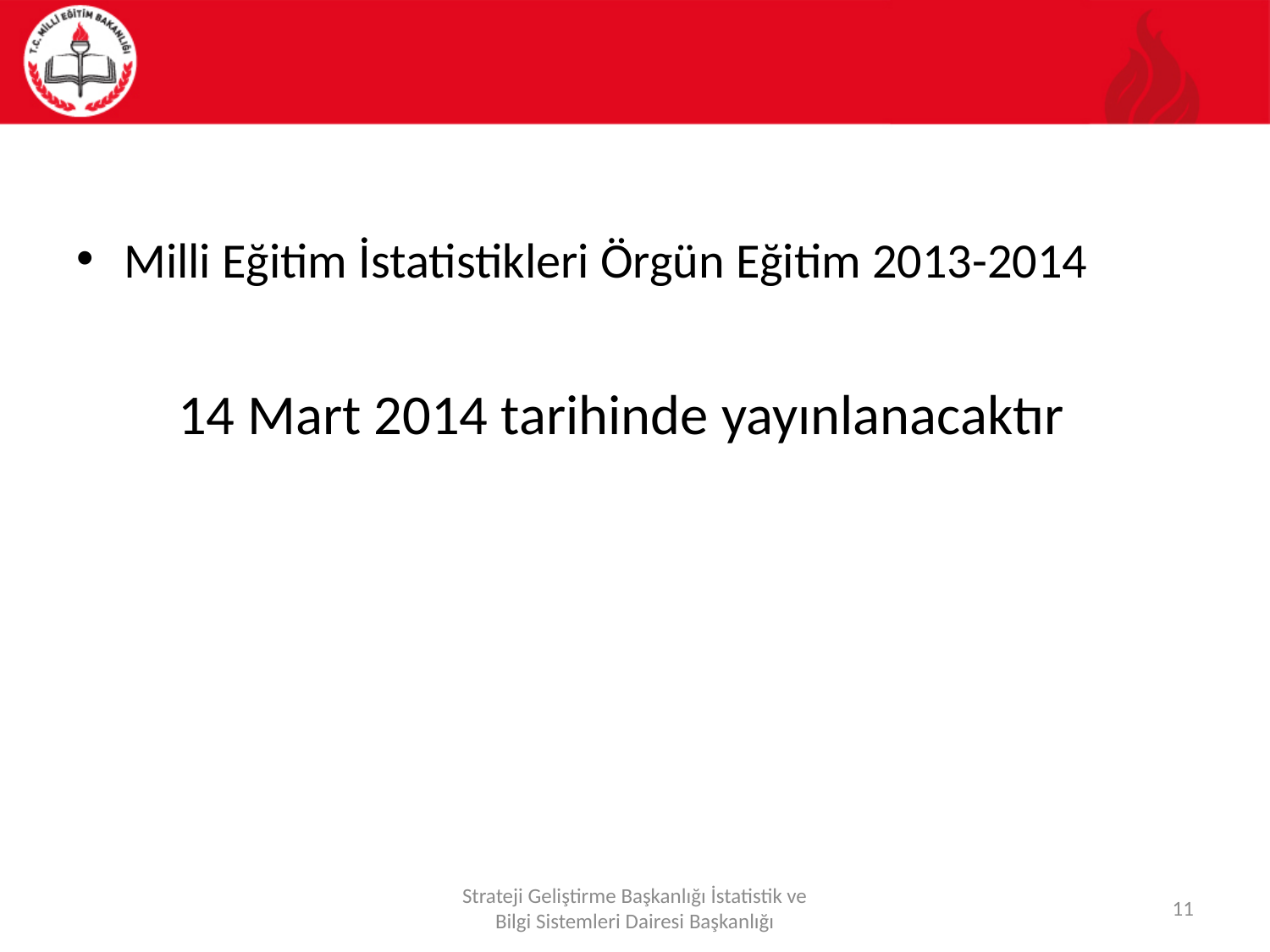

Milli Eğitim İstatistikleri Örgün Eğitim 2013-2014

        14 Mart 2014 tarihinde yayınlanacaktır
Strateji Geliştirme Başkanlığı İstatistik ve Bilgi Sistemleri Dairesi Başkanlığı
11